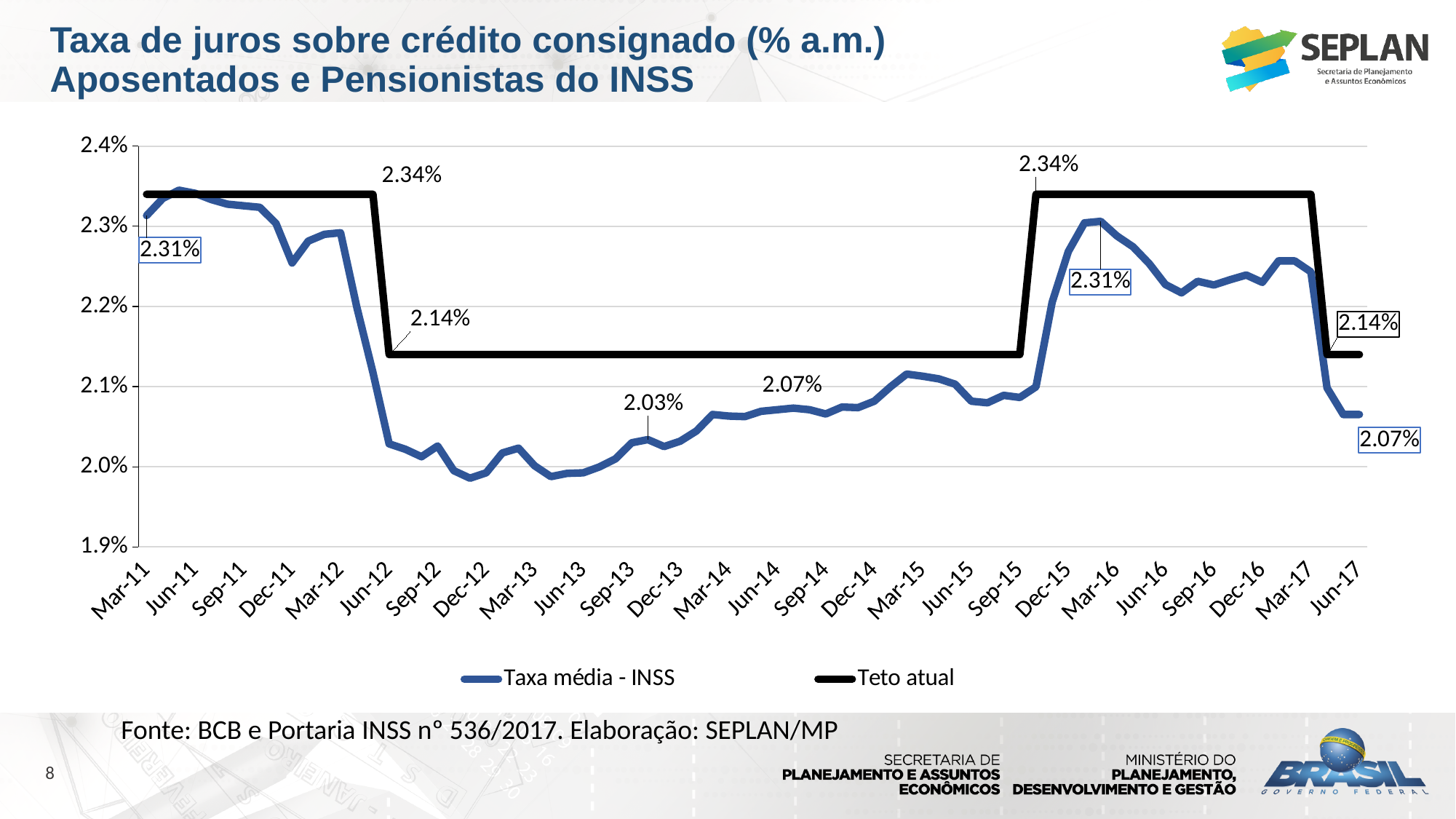

Taxa de juros sobre crédito consignado (% a.m.)
Aposentados e Pensionistas do INSS

### Chart

| Category | Taxa média - INSS | Teto atual |
|---|---|---|
| 40603 | 0.023133936690652 | 0.0234 |
| 40634 | 0.02334752456649336 | 0.0234 |
| 40664 | 0.023450906069108823 | 0.0234 |
| 40695 | 0.023412151466478903 | 0.0234 |
| 40725 | 0.023334593797462055 | 0.0234 |
| 40756 | 0.023276383084433583 | 0.0234 |
| 40787 | 0.023256971416154792 | 0.0234 |
| 40817 | 0.023237555696297152 | 0.0234 |
| 40848 | 0.02303668892222488 | 0.0234 |
| 40878 | 0.02254239780152778 | 0.0234 |
| 40909 | 0.02281588344047525 | 0.0234 |
| 40940 | 0.022900370985332152 | 0.0234 |
| 40969 | 0.022919857214587447 | 0.0234 |
| 41000 | 0.021993000601972623 | 0.0234 |
| 41030 | 0.02117600086268867 | 0.0234 |
| 41061 | 0.020284954856664816 | 0.0214 |
| 41091 | 0.02021811447492694 | 0.0214 |
| 41122 | 0.020124456940077584 | 0.0214 |
| 41153 | 0.020258224483901133 | 0.0214 |
| 41183 | 0.019950270171290585 | 0.0214 |
| 41214 | 0.019856341586631743 | 0.0214 |
| 41244 | 0.01992344314098804 | 0.0214 |
| 41275 | 0.02017129753015756 | 0.0214 |
| 41306 | 0.020231486405336563 | 0.0214 |
| 41334 | 0.02001060262597676 | 0.0214 |
| 41365 | 0.019876477152556804 | 0.0214 |
| 41395 | 0.0199167351704419 | 0.0214 |
| 41426 | 0.01992344314098804 | 0.0214 |
| 41456 | 0.01999719880586559 | 0.0214 |
| 41487 | 0.02009768026272818 | 0.0214 |
| 41518 | 0.02029831715482211 | 0.0214 |
| 41548 | 0.020338392503352676 | 0.0214 |
| 41579 | 0.020251540686860414 | 0.0214 |
| 41609 | 0.020318356993408004 | 0.0214 |
| 41640 | 0.020445175531077497 | 0.0214 |
| 41671 | 0.020651718529889118 | 0.0214 |
| 41699 | 0.02063175058100586 | 0.0214 |
| 41730 | 0.02062509364299059 | 0.0214 |
| 41760 | 0.020691641540866224 | 0.0214 |
| 41791 | 0.020711596606823646 | 0.0214 |
| 41821 | 0.020731547382333737 | 0.0214 |
| 41852 | 0.020711596606823646 | 0.0214 |
| 41883 | 0.02065837355803457 | 0.0214 |
| 41913 | 0.02074484551671074 | 0.0214 |
| 41944 | 0.020738196687737576 | 0.0214 |
| 41974 | 0.020817951211388408 | 0.0214 |
| 42005 | 0.02099714868619018 | 0.0214 |
| 42036 | 0.02115614540716204 | 0.0214 |
| 42064 | 0.021129664858608788 | 0.0214 |
| 42095 | 0.02109655354681972 | 0.0214 |
| 42125 | 0.021030295469433913 | 0.0214 |
| 42156 | 0.020817951211388408 | 0.0214 |
| 42186 | 0.020798019005551227 | 0.0214 |
| 42217 | 0.02089099936143013 | 0.0214 |
| 42248 | 0.020864443049858572 | 0.0214 |
| 42278 | 0.02099714868619018 | 0.0234 |
| 42309 | 0.022052020191059007 | 0.0234 |
| 42339 | 0.022685752512505486 | 0.0234 |
| 42370 | 0.023043175271197036 | 0.0234 |
| 42401 | 0.02306263160431188 | 0.0234 |
| 42430 | 0.02288088067188654 | 0.0234 |
| 42461 | 0.022744333969902053 | 0.0234 |
| 42491 | 0.022535876422826506 | 0.0234 |
| 42522 | 0.022274645379775526 | 0.0234 |
| 42552 | 0.022169947021196235 | 0.0234 |
| 42583 | 0.02231387687409847 | 0.0234 |
| 42614 | 0.02226810518697553 | 0.0234 |
| 42644 | 0.022333486412712933 | 0.0234 |
| 42675 | 0.02239229021626854 | 0.0234 |
| 42705 | 0.022300801549344662 | 0.0234 |
| 42736 | 0.022568478742334364 | 0.0234 |
| 42767 | 0.022568478742334364 | 0.0234 |
| 42795 | 0.022431472093291882 | 0.0234 |
| 42826 | 0.020983886657772954 | 0.0214 |
| 42856 | 0.020651718529889118 | 0.0214 |
| 42887 | 0.020651718529889118 | 0.0214 |
Fonte: BCB e Portaria INSS nº 536/2017. Elaboração: SEPLAN/MP
8